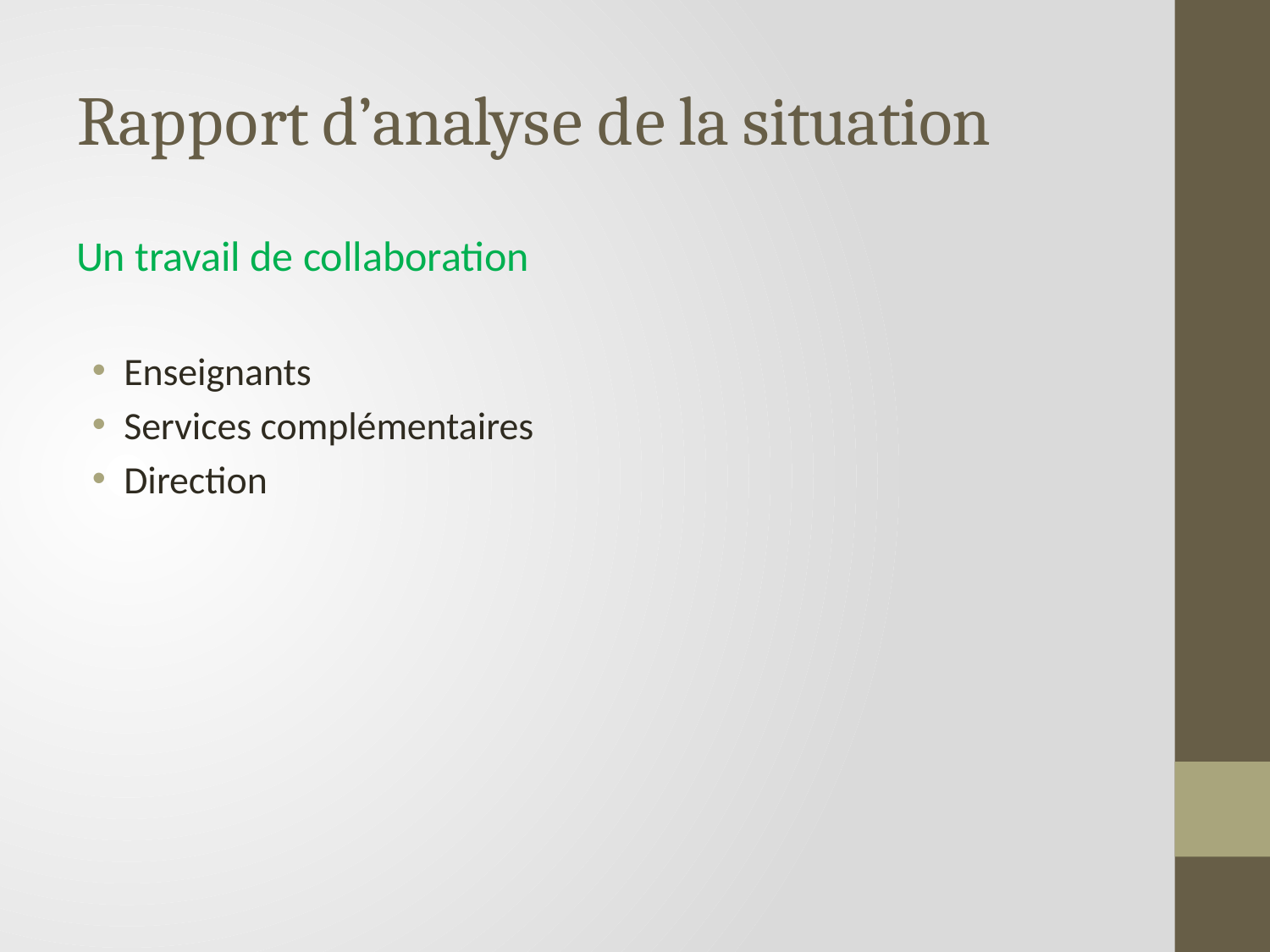

# Rapport d’analyse de la situation
Un travail de collaboration

Enseignants
Services complémentaires
Direction